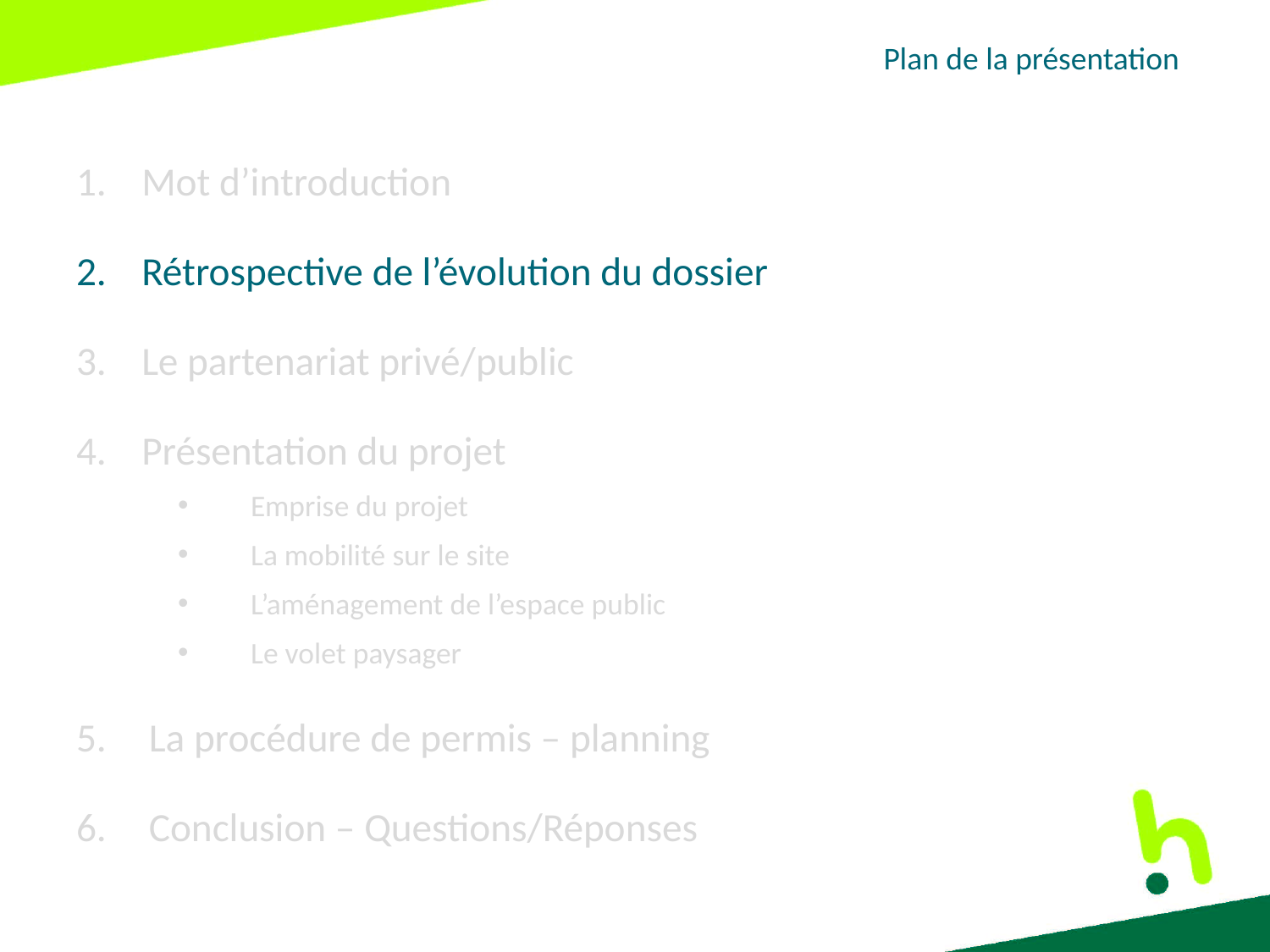

Plan de la présentation
Mot d’introduction
Rétrospective de l’évolution du dossier
Le partenariat privé/public
Présentation du projet
Emprise du projet
La mobilité sur le site
L’aménagement de l’espace public
Le volet paysager
La procédure de permis – planning
Conclusion – Questions/Réponses